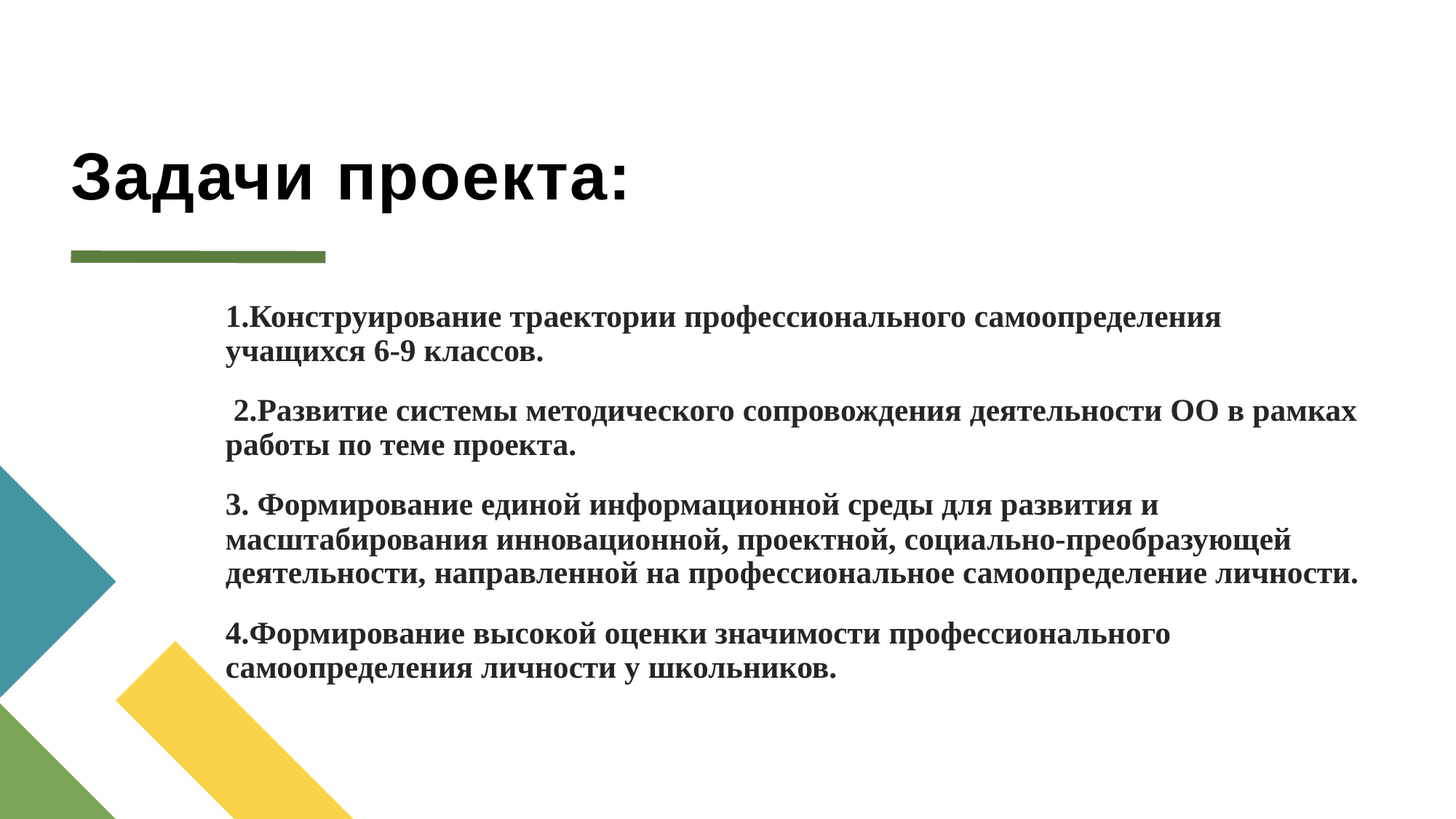

# Задачи проекта:
1.Конструирование траектории профессионального самоопределения учащихся 6-9 классов.
 2.Развитие системы методического сопровождения деятельности ОО в рамках работы по теме проекта.
3. Формирование единой информационной среды для развития и масштабирования инновационной, проектной, социально-преобразующей деятельности, направленной на профессиональное самоопределение личности.
4.Формирование высокой оценки значимости профессионального самоопределения личности у школьников.